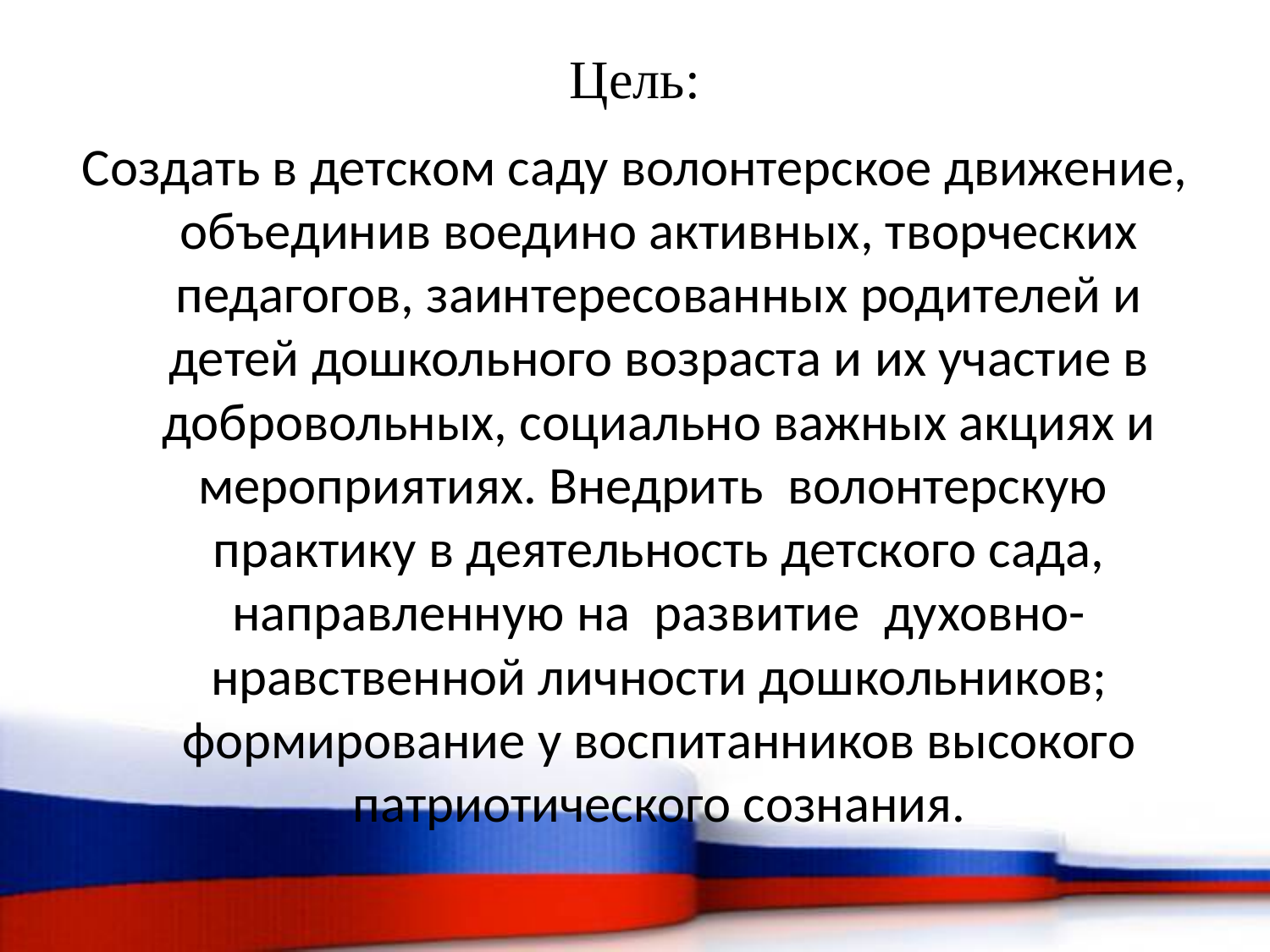

# Цель:
Создать в детском саду волонтерское движение, объединив воедино активных, творческих педагогов, заинтересованных родителей и детей дошкольного возраста и их участие в добровольных, социально важных акциях и мероприятиях. Внедрить  волонтерскую  практику в деятельность детского сада, направленную на  развитие  духовно-нравственной личности дошкольников; формирование у воспитанников высокого патриотического сознания.